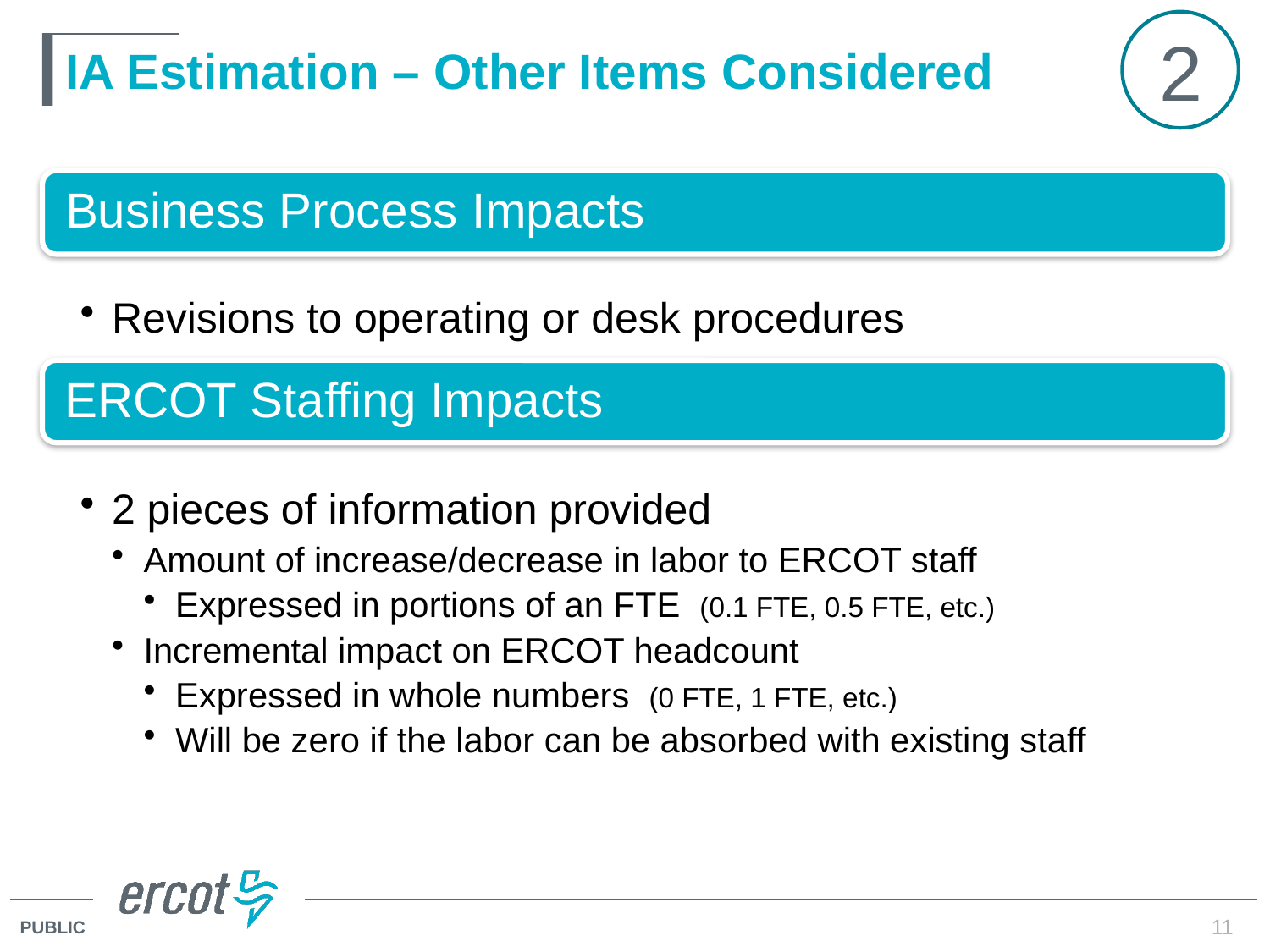

2
# IA Estimation – Other Items Considered
Business Process Impacts

Revisions to operating or desk procedures

ERCOT Staffing Impacts
2 pieces of information provided
Amount of increase/decrease in labor to ERCOT staff
Expressed in portions of an FTE  (0.1 FTE, 0.5 FTE, etc.)
Incremental impact on ERCOT headcount
Expressed in whole numbers  (0 FTE, 1 FTE, etc.)
Will be zero if the labor can be absorbed with existing staff
11